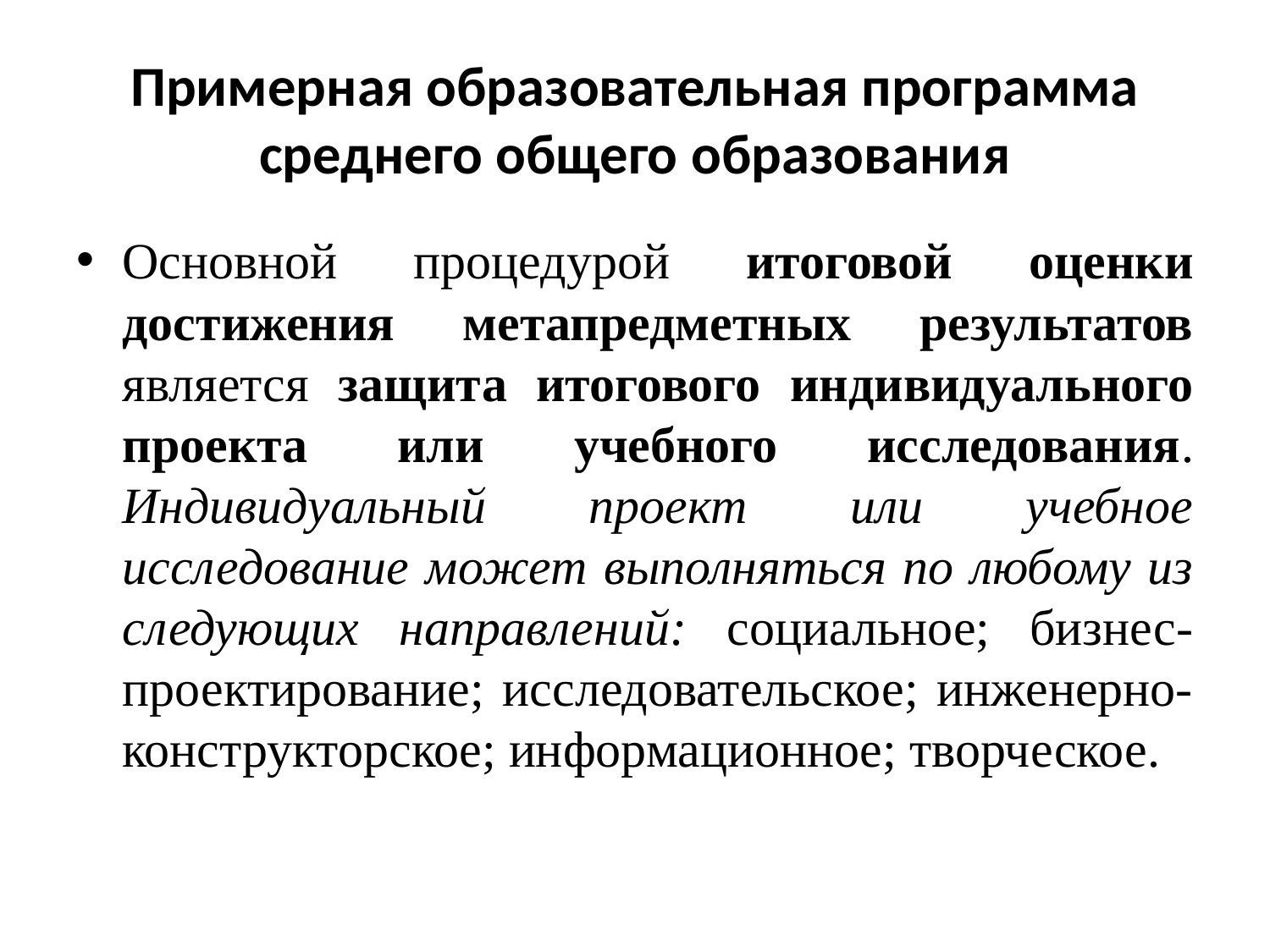

# Примерная образовательная программа среднего общего образования
Основной процедурой итоговой оценки достижения метапредметных результатов является защита итогового индивидуального проекта или учебного исследования. Индивидуальный проект или учебное исследование может выполняться по любому из следующих направлений: социальное; бизнес-проектирование; исследовательское; инженерно-конструкторское; информационное; творческое.